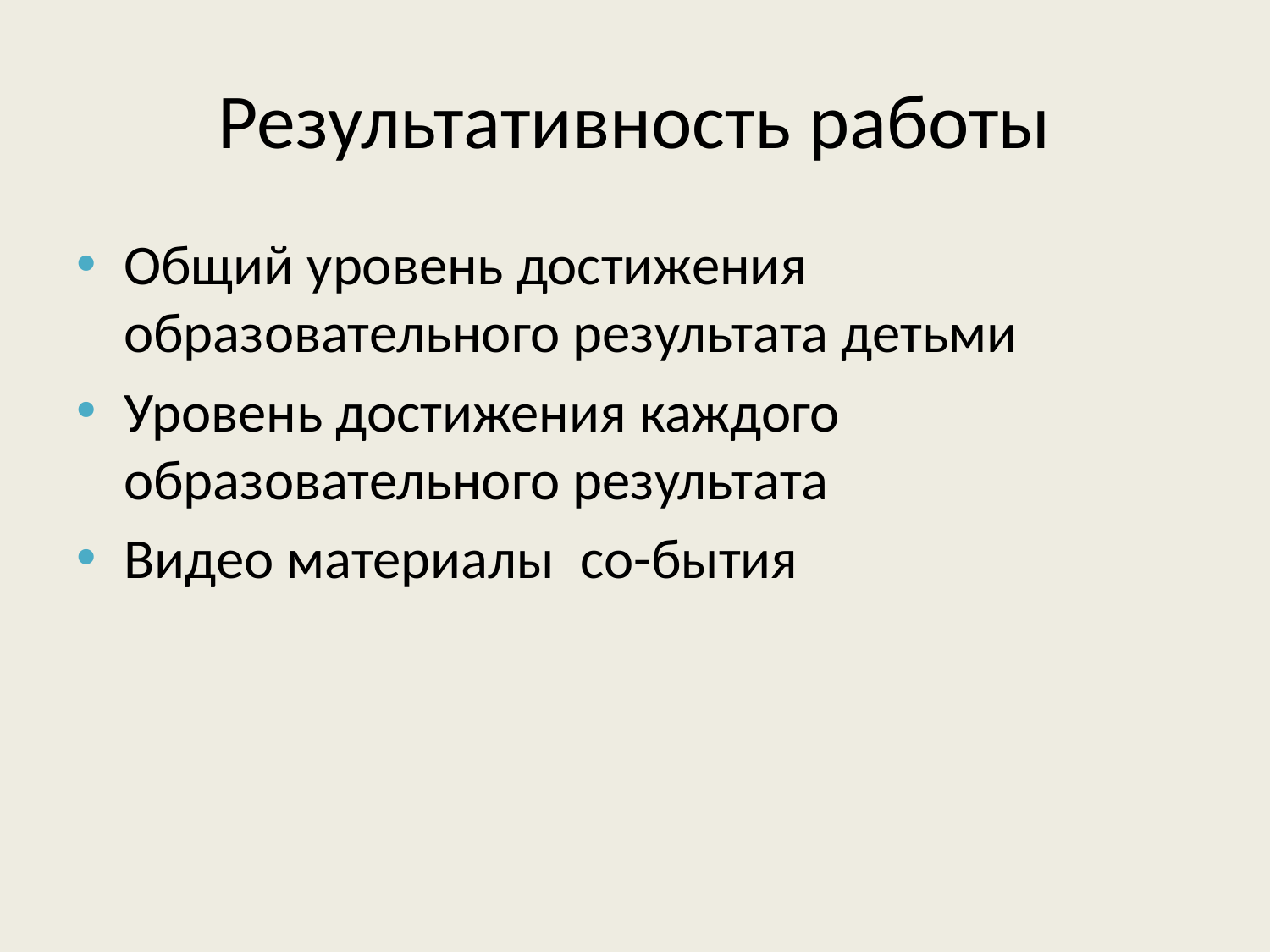

# Результативность работы
Общий уровень достижения образовательного результата детьми
Уровень достижения каждого образовательного результата
Видео материалы  со-бытия